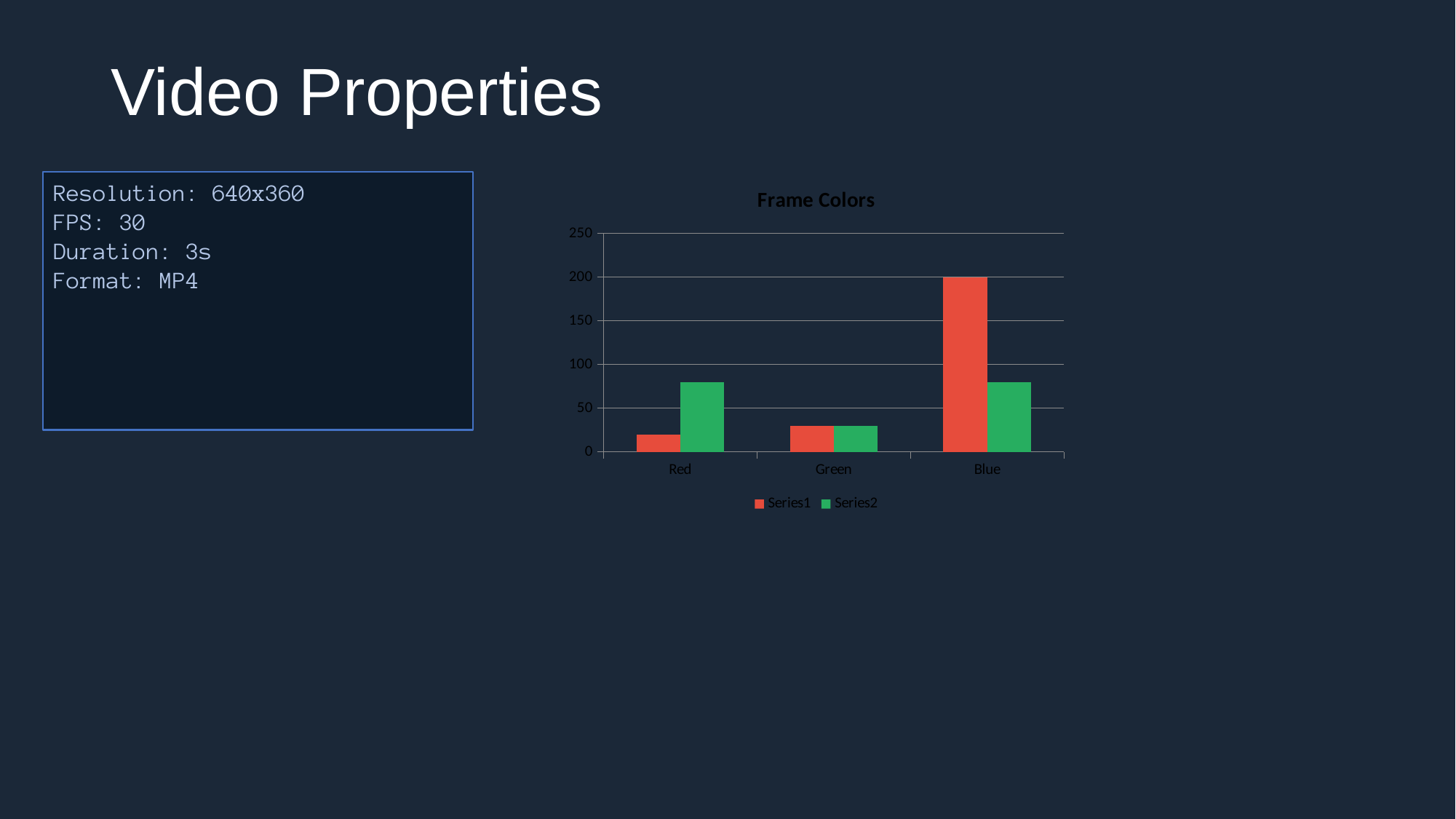

# Video Properties
Resolution: 640x360
FPS: 30
Duration: 3s
Format: MP4

### Chart: Frame Colors

| Category | Start | End |
|---|---|---|
| Red | 20.0 | 80.0 |
| Green | 30.0 | 30.0 |
| Blue | 200.0 | 80.0 |